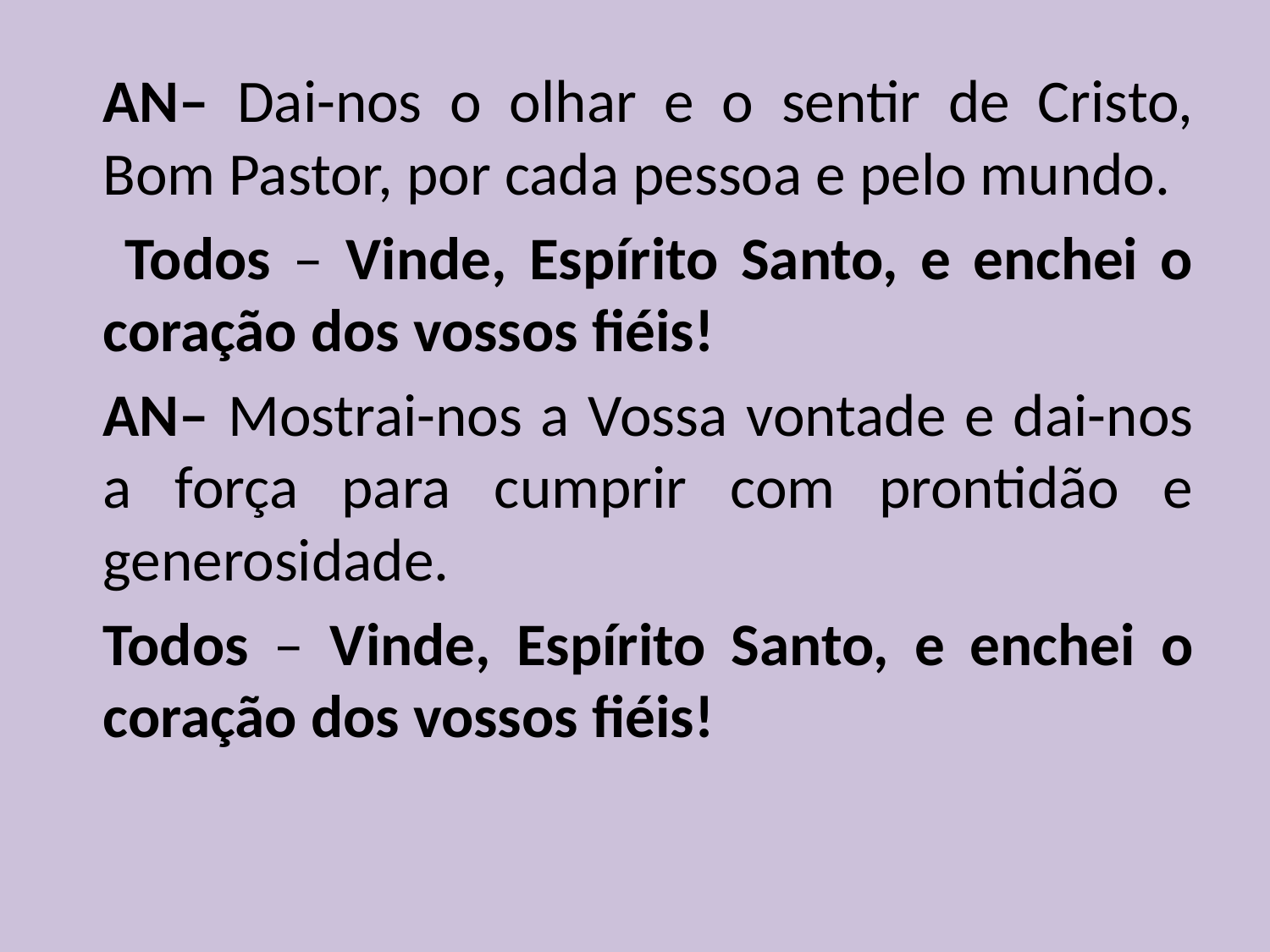

AN– Dai-nos o olhar e o sentir de Cristo, Bom Pastor, por cada pessoa e pelo mundo.
	 Todos – Vinde, Espírito Santo, e enchei o coração dos vossos fiéis!
	AN– Mostrai-nos a Vossa vontade e dai-nos a força para cumprir com prontidão e generosidade.
	Todos – Vinde, Espírito Santo, e enchei o coração dos vossos fiéis!